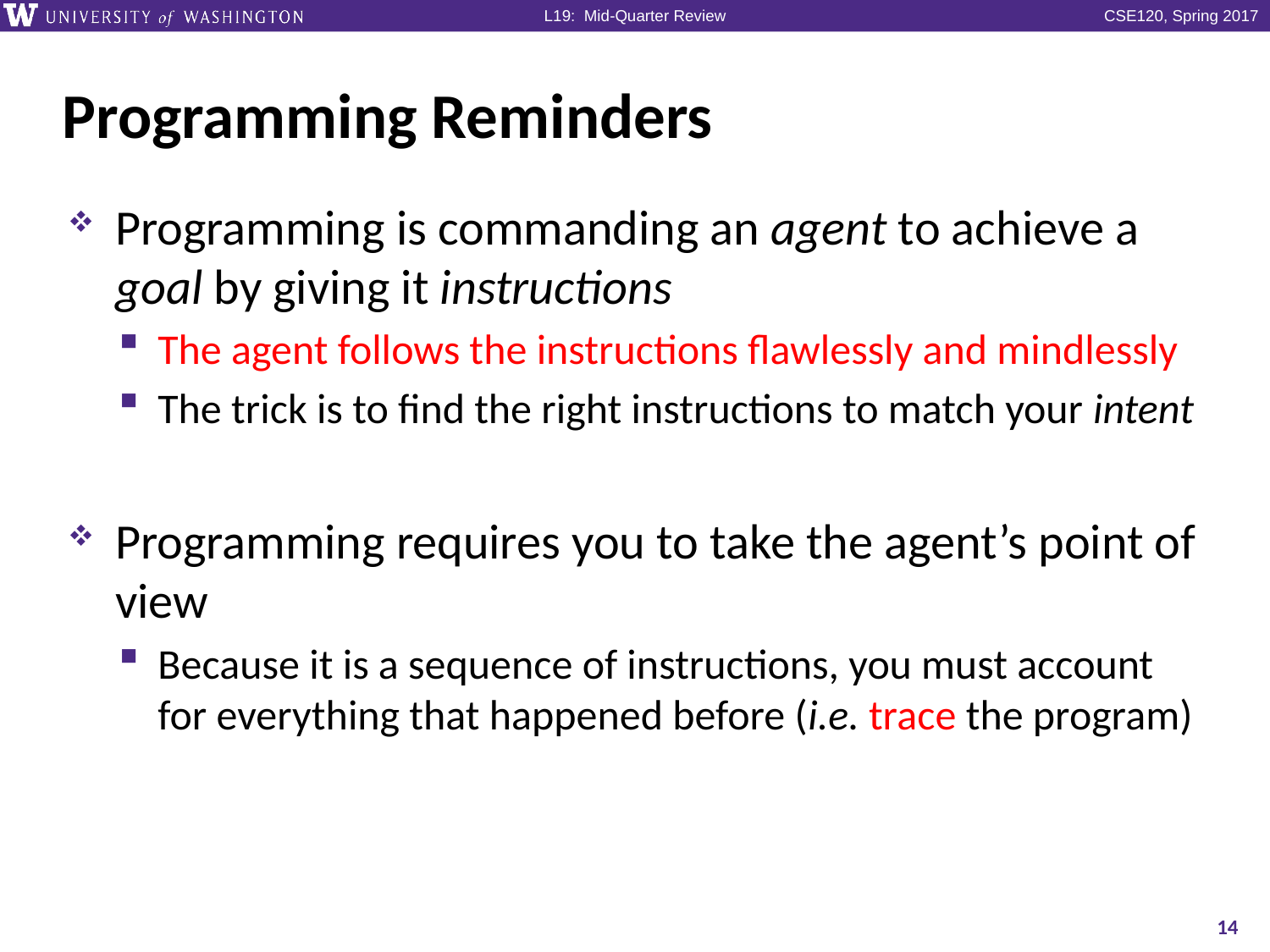

# Programming Reminders
Programming is commanding an agent to achieve a goal by giving it instructions
The agent follows the instructions flawlessly and mindlessly
The trick is to find the right instructions to match your intent

Programming requires you to take the agent’s point of view
Because it is a sequence of instructions, you must account for everything that happened before (i.e. trace the program)

14